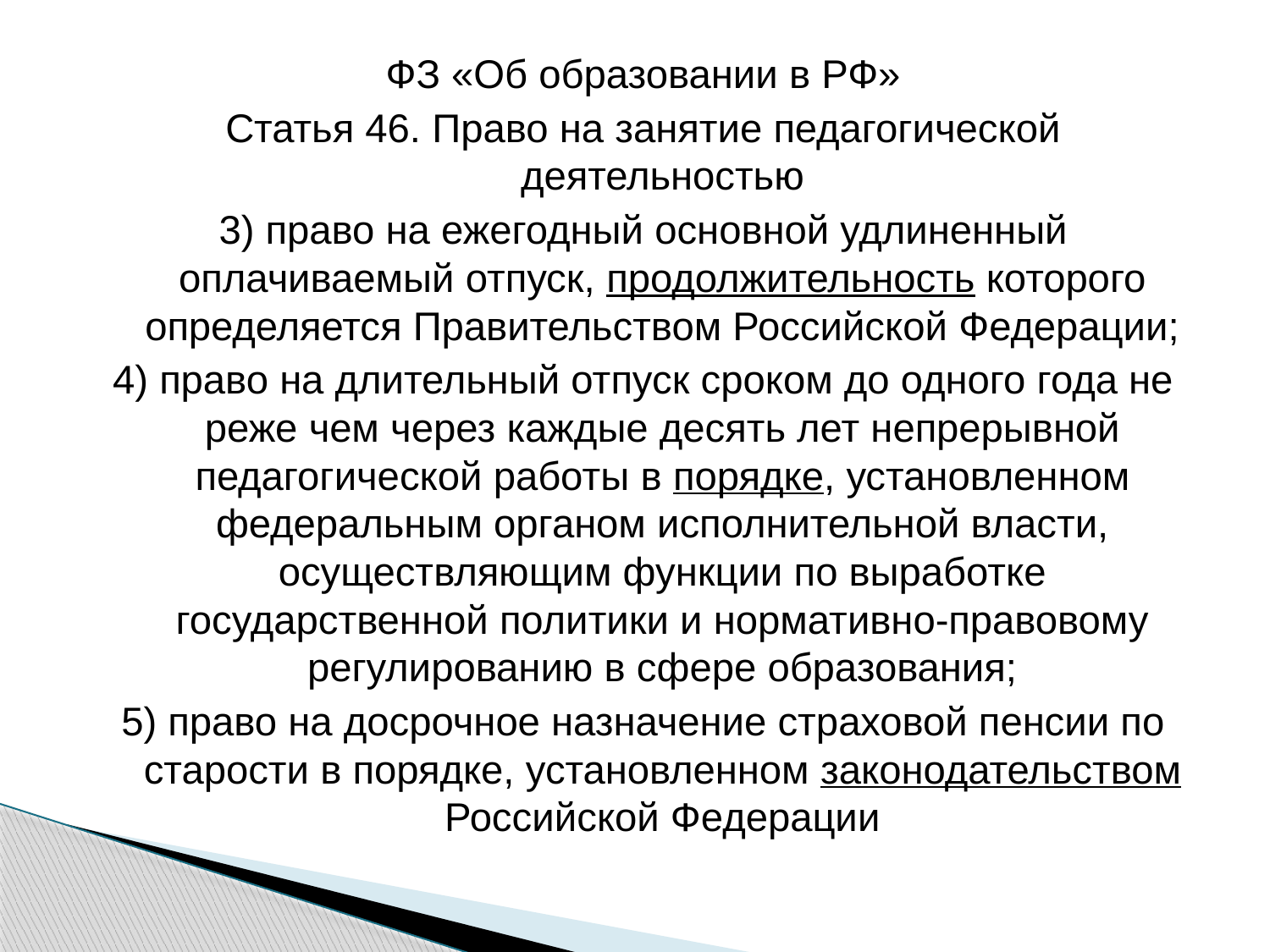

ФЗ «Об образовании в РФ»
Статья 46. Право на занятие педагогической деятельностью
3) право на ежегодный основной удлиненный оплачиваемый отпуск, продолжительность которого определяется Правительством Российской Федерации;
4) право на длительный отпуск сроком до одного года не реже чем через каждые десять лет непрерывной педагогической работы в порядке, установленном федеральным органом исполнительной власти, осуществляющим функции по выработке государственной политики и нормативно-правовому регулированию в сфере образования;
5) право на досрочное назначение страховой пенсии по старости в порядке, установленном законодательством Российской Федерации